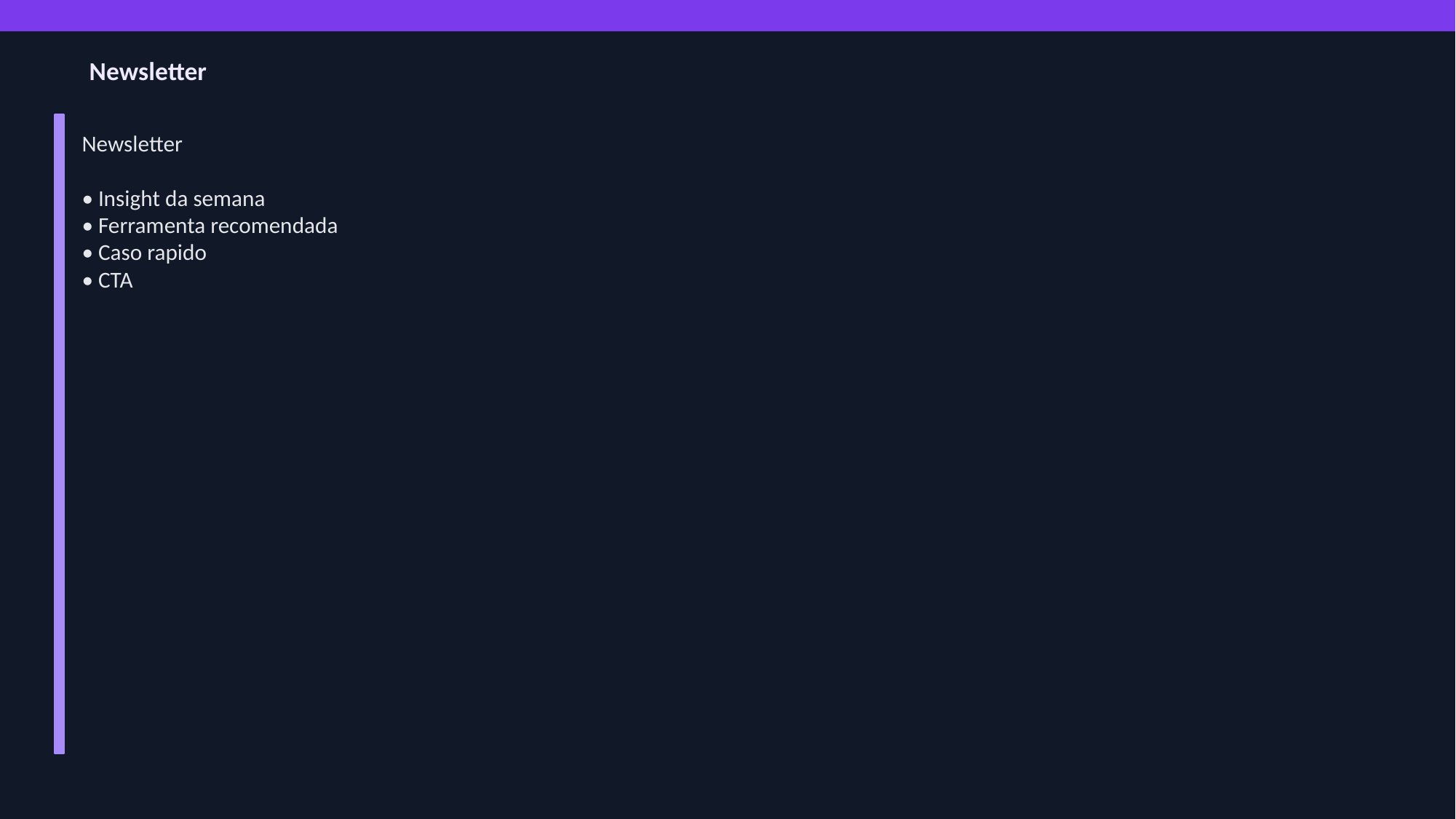

Newsletter

Newsletter

• Insight da semana
• Ferramenta recomendada
• Caso rapido
• CTA